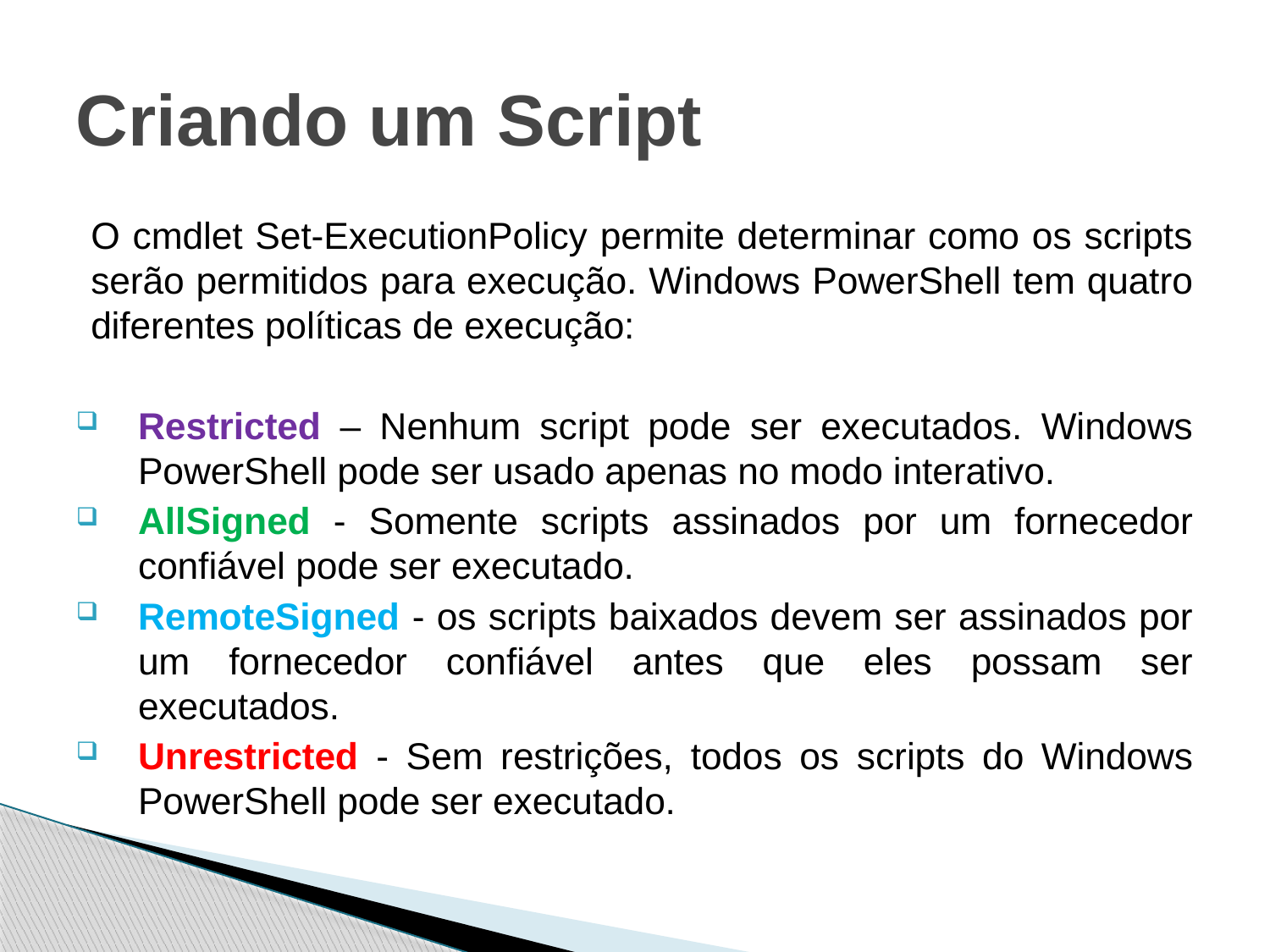

# Criando um Script
O cmdlet Set-ExecutionPolicy permite determinar como os scripts serão permitidos para execução. Windows PowerShell tem quatro diferentes políticas de execução:

Restricted – Nenhum script pode ser executados. Windows PowerShell pode ser usado apenas no modo interativo.
AllSigned - Somente scripts assinados por um fornecedor confiável pode ser executado.
RemoteSigned - os scripts baixados devem ser assinados por um fornecedor confiável antes que eles possam ser executados.
Unrestricted - Sem restrições, todos os scripts do Windows PowerShell pode ser executado.